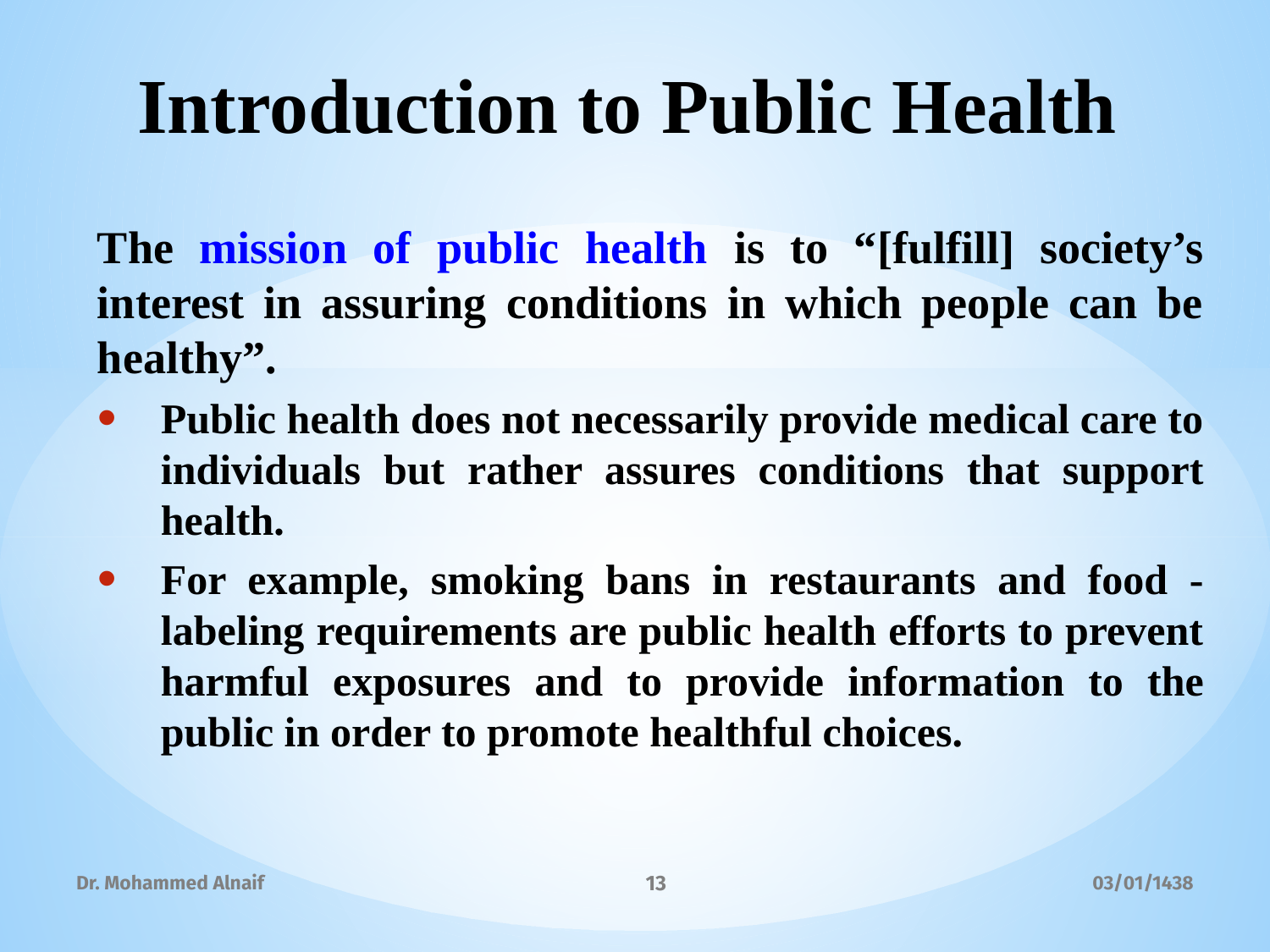

# Introduction to Public Health
The mission of public health is to “[fulfill] society’s interest in assuring conditions in which people can be healthy”.
Public health does not necessarily provide medical care to individuals but rather assures conditions that support health.
For example, smoking bans in restaurants and food - labeling requirements are public health efforts to prevent harmful exposures and to provide information to the public in order to promote healthful choices.
Dr. Mohammed Alnaif
13
03/01/1438